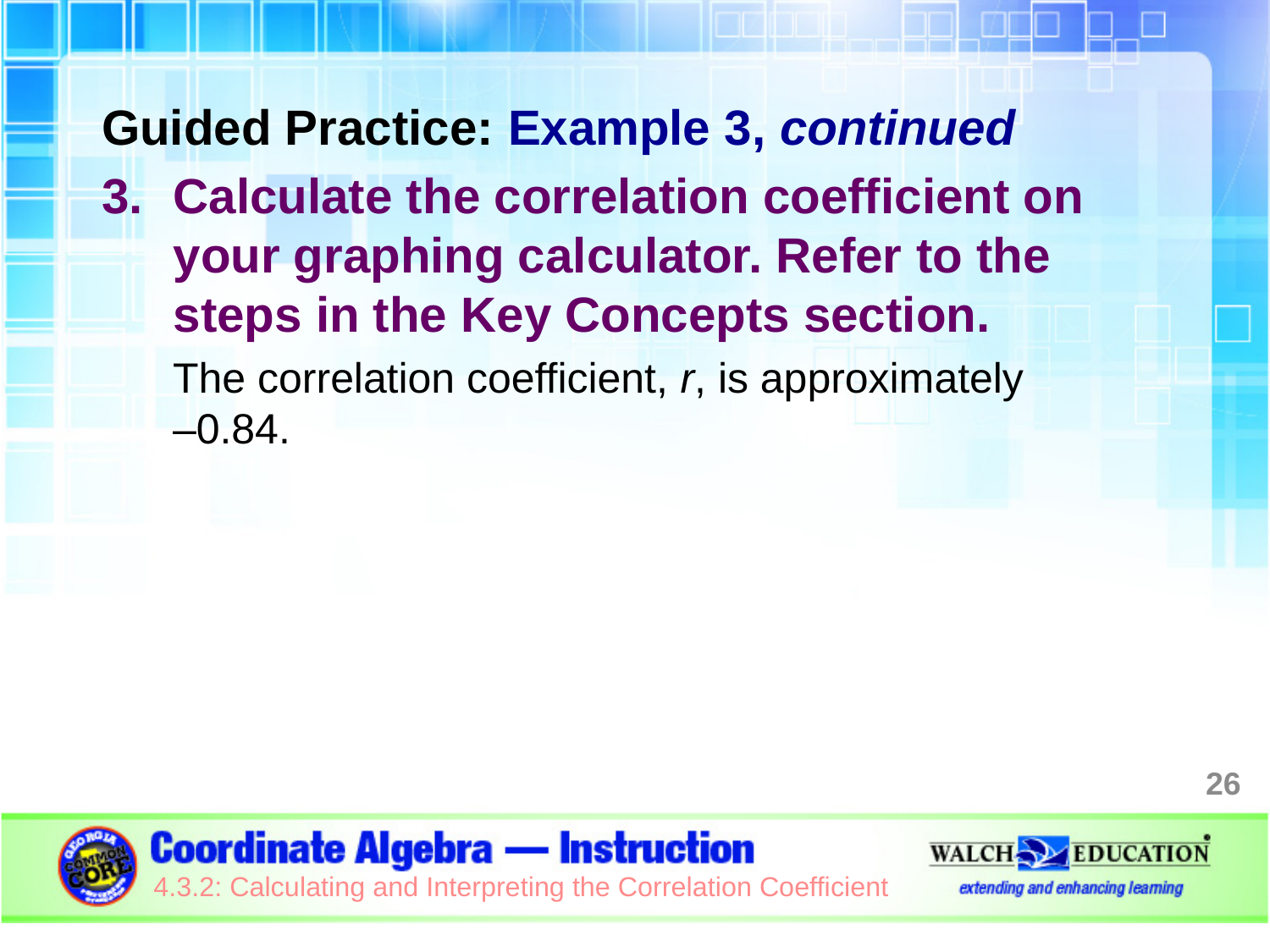

Guided Practice: Example 3, continued
Calculate the correlation coefficient on your graphing calculator. Refer to the steps in the Key Concepts section.
The correlation coefficient, r, is approximately
–0.84.

26
4.3.2: Calculating and Interpreting the Correlation Coefficient